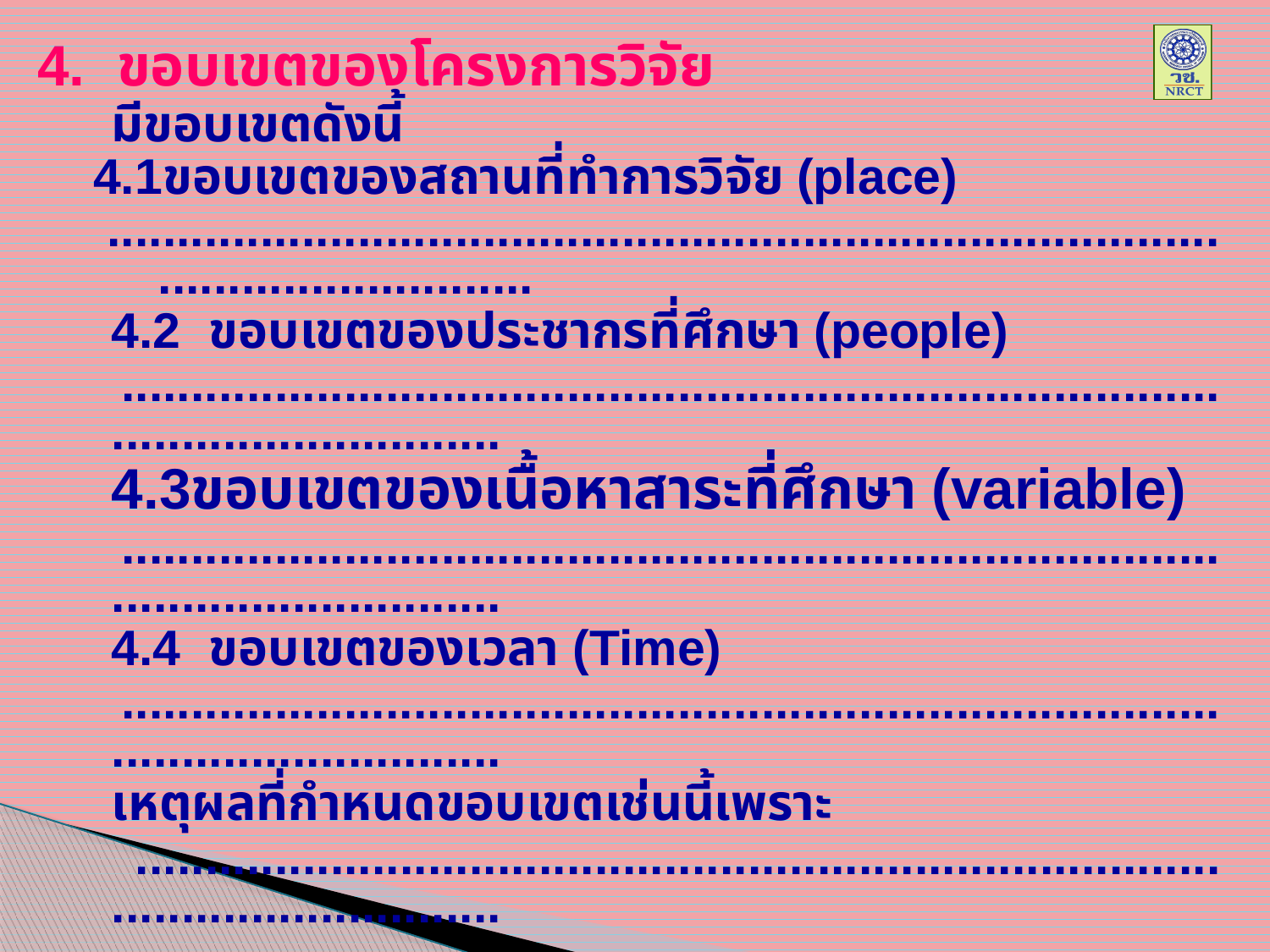

4.  ขอบเขตของโครงการวิจัย
	มีขอบเขตดังนี้
4.1ขอบเขตของสถานที่ทำการวิจัย (place)
 ...........................................................................................................
	4.2  ขอบเขตของประชากรที่ศึกษา (people)
      ...........................................................................................................
	4.3ขอบเขตของเนื้อหาสาระที่ศึกษา (variable)
      ...........................................................................................................
	4.4  ขอบเขตของเวลา (Time)
      ...........................................................................................................
	เหตุผลที่กำหนดขอบเขตเช่นนี้เพราะ
       ..........................................................................................................